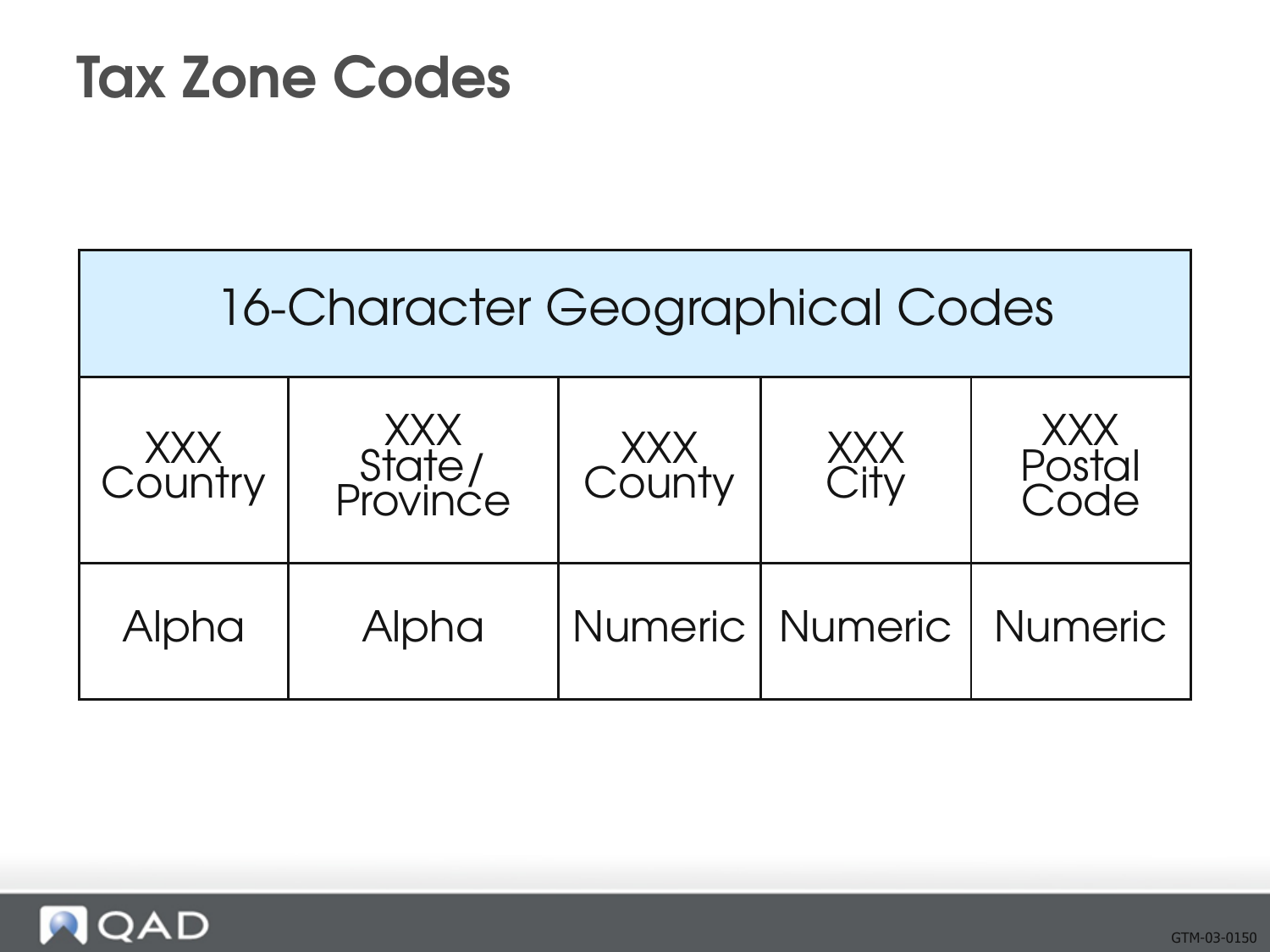

# Tax Zone Codes
| 16-Character Geographical Codes |  |  |  |  |
| --- | --- | --- | --- | --- |
| XXX Country | XXX State/ Province | XXX County | XXX City | XXX Postal Code |
| Alpha | Alpha | Numeric | Numeric | Numeric |
GTM-03-0150